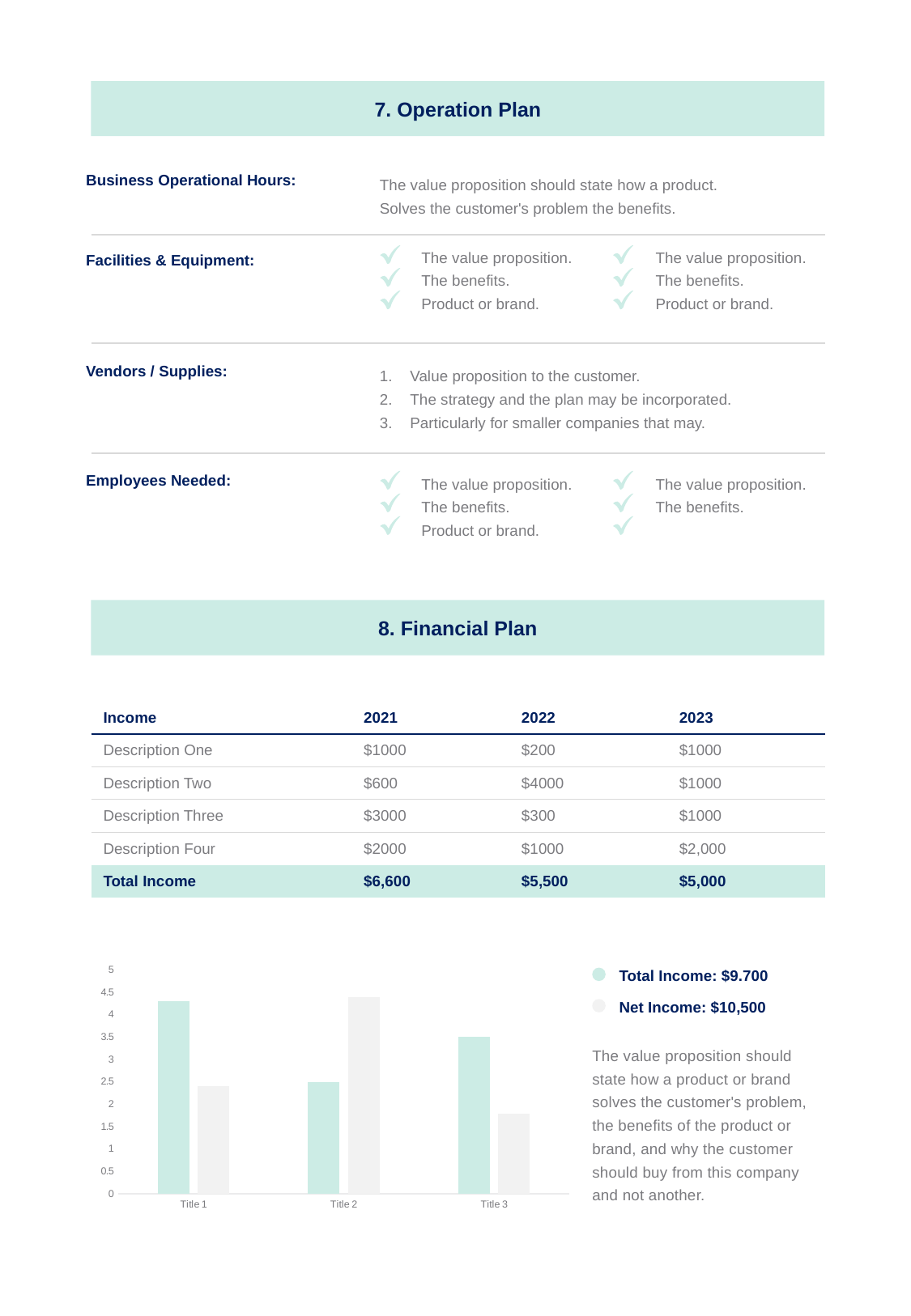

7. Operation Plan
Business Operational Hours:
The value proposition should state how a product.
Solves the customer's problem the benefits.
The value proposition.
The benefits.
Product or brand.
The value proposition.
The benefits.
Product or brand.

Facilities & Equipment:

Vendors / Supplies:
Value proposition to the customer.
The strategy and the plan may be incorporated.
Particularly for smaller companies that may.
The value proposition.
The benefits.
Product or brand.
The value proposition.
The benefits.
Employees Needed:

8. Financial Plan
| Income | 2021 | 2022 | 2023 |
| --- | --- | --- | --- |
| Description One | $1000 | $200 | $1000 |
| Description Two | $600 | $4000 | $1000 |
| Description Three | $3000 | $300 | $1000 |
| Description Four | $2000 | $1000 | $2,000 |
| Total Income | $6,600 | $5,500 | $5,000 |

### Chart

| Category | Series 1 | Series 2 |
|---|---|---|
| Title 1 | 4.3 | 2.4 |
| Title 2 | 2.5 | 4.4 |
| Title 3 | 3.5 | 1.8 |
Total Income: $9.700

Net Income: $10,500

The value proposition should state how a product or brand solves the customer's problem, the benefits of the product or brand, and why the customer should buy from this company and not another.